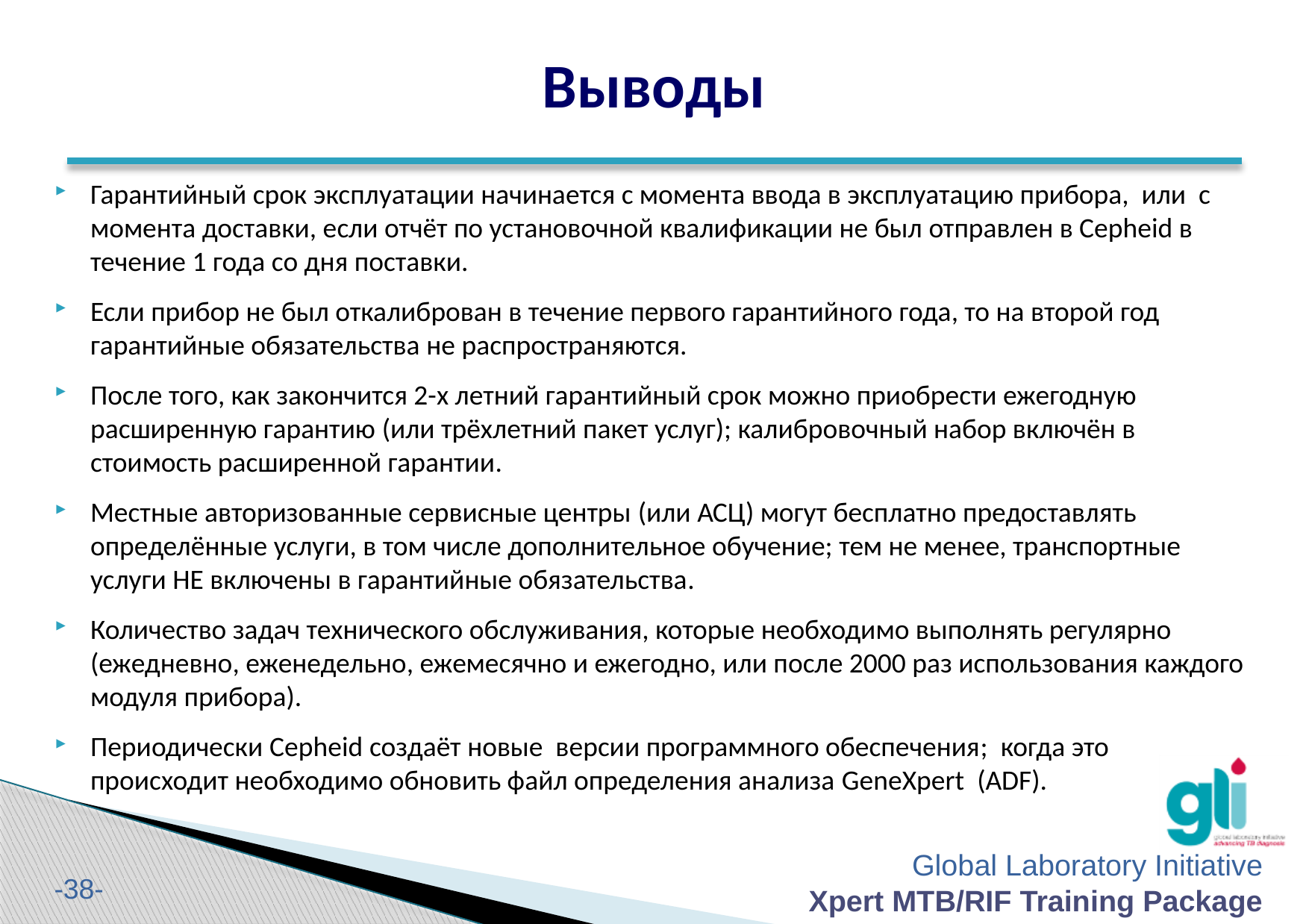

Выводы
Гарантийный срок эксплуатации начинается с момента ввода в эксплуатацию прибора,  или  с момента доставки, если отчёт по установочной квалификации не был отправлен в Cepheid в течение 1 года со дня поставки.
Если прибор не был откалиброван в течение первого гарантийного года, то на второй год гарантийные обязательства не распространяются.
После того, как закончится 2-х летний гарантийный срок можно приобрести ежегодную расширенную гарантию (или трёхлетний пакет услуг); калибровочный набор включён в стоимость расширенной гарантии.
Местные авторизованные сервисные центры (или АСЦ) могут бесплатно предоставлять определённые услуги, в том числе дополнительное обучение; тем не менее, транспортные услуги НЕ включены в гарантийные обязательства.
Количество задач технического обслуживания, которые необходимо выполнять регулярно (ежедневно, еженедельно, ежемесячно и ежегодно, или после 2000 раз использования каждого модуля прибора).
Периодически Cepheid создаёт новые  версии программного обеспечения;  когда это происходит необходимо обновить файл определения анализа GeneXpert  (ADF).